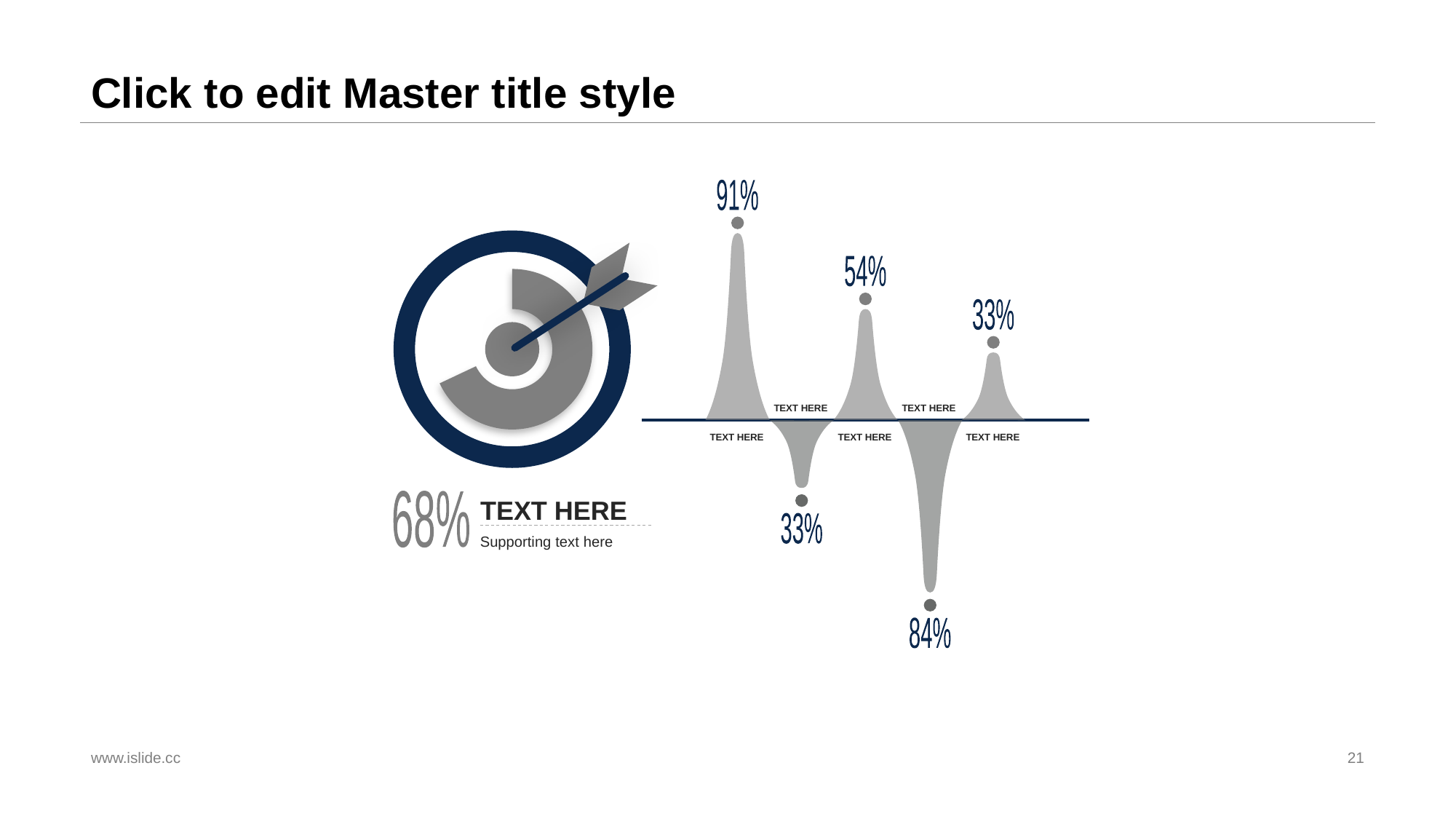

# Click to edit Master title style

91%

54%

33%

TEXT HERE
TEXT HERE

TEXT HERE
TEXT HERE
TEXT HERE
TEXT HERE
68%

33%
Supporting text here

84%
www.islide.cc
21